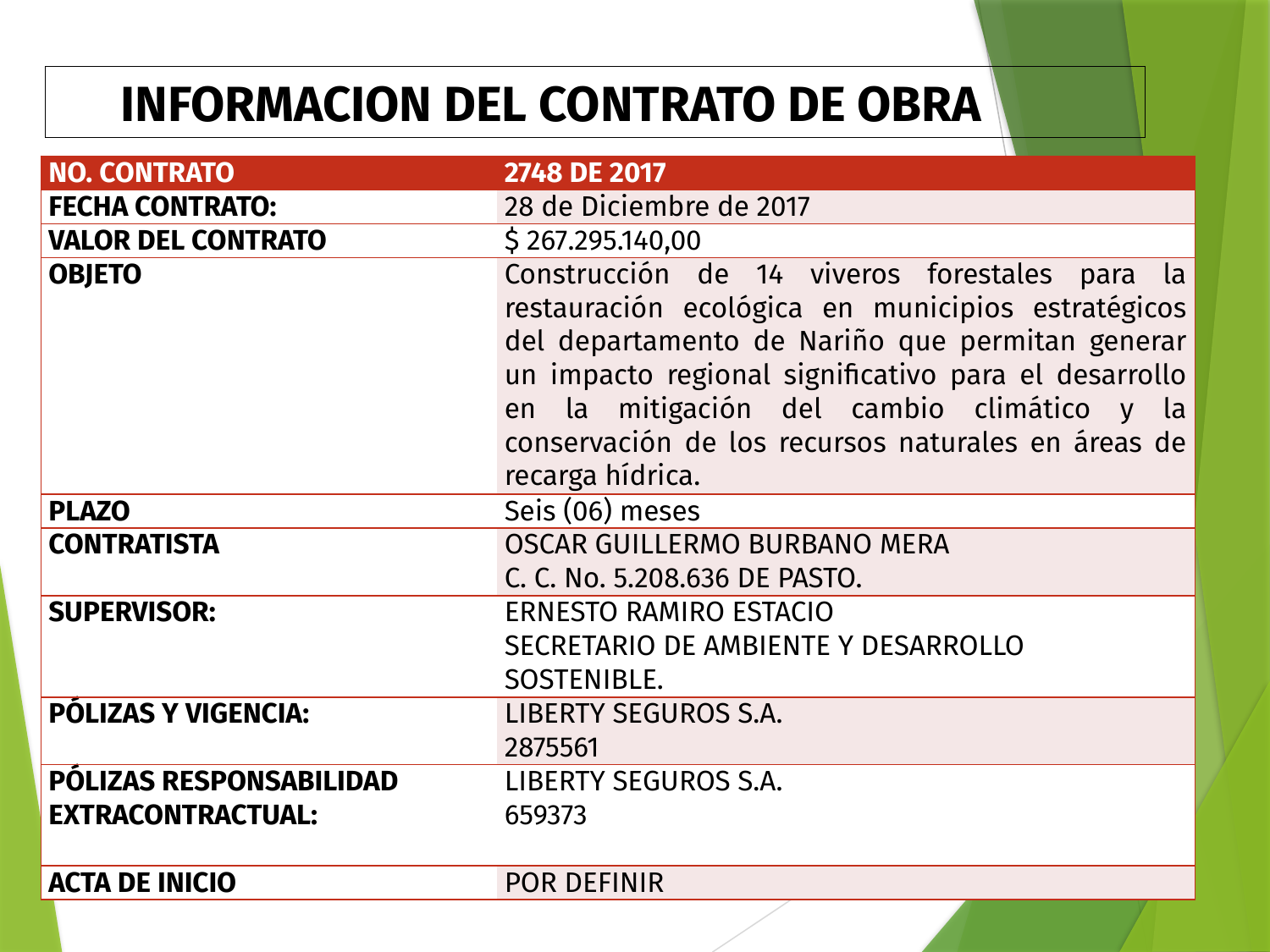

INFORMACION DEL CONTRATO DE OBRA
| NO. CONTRATO | 2748 DE 2017 |
| --- | --- |
| FECHA CONTRATO: | 28 de Diciembre de 2017 |
| VALOR DEL CONTRATO | $ 267.295.140,00 |
| OBJETO | Construcción de 14 viveros forestales para la restauración ecológica en municipios estratégicos del departamento de Nariño que permitan generar un impacto regional significativo para el desarrollo en la mitigación del cambio climático y la conservación de los recursos naturales en áreas de recarga hídrica. |
| PLAZO | Seis (06) meses |
| CONTRATISTA | OSCAR GUILLERMO BURBANO MERA C. C. No. 5.208.636 DE PASTO. |
| SUPERVISOR: | ERNESTO RAMIRO ESTACIO SECRETARIO DE AMBIENTE Y DESARROLLO SOSTENIBLE. |
| PÓLIZAS Y VIGENCIA: | LIBERTY SEGUROS S.A. 2875561 |
| PÓLIZAS RESPONSABILIDAD EXTRACONTRACTUAL: | LIBERTY SEGUROS S.A. 659373 |
| ACTA DE INICIO | POR DEFINIR |